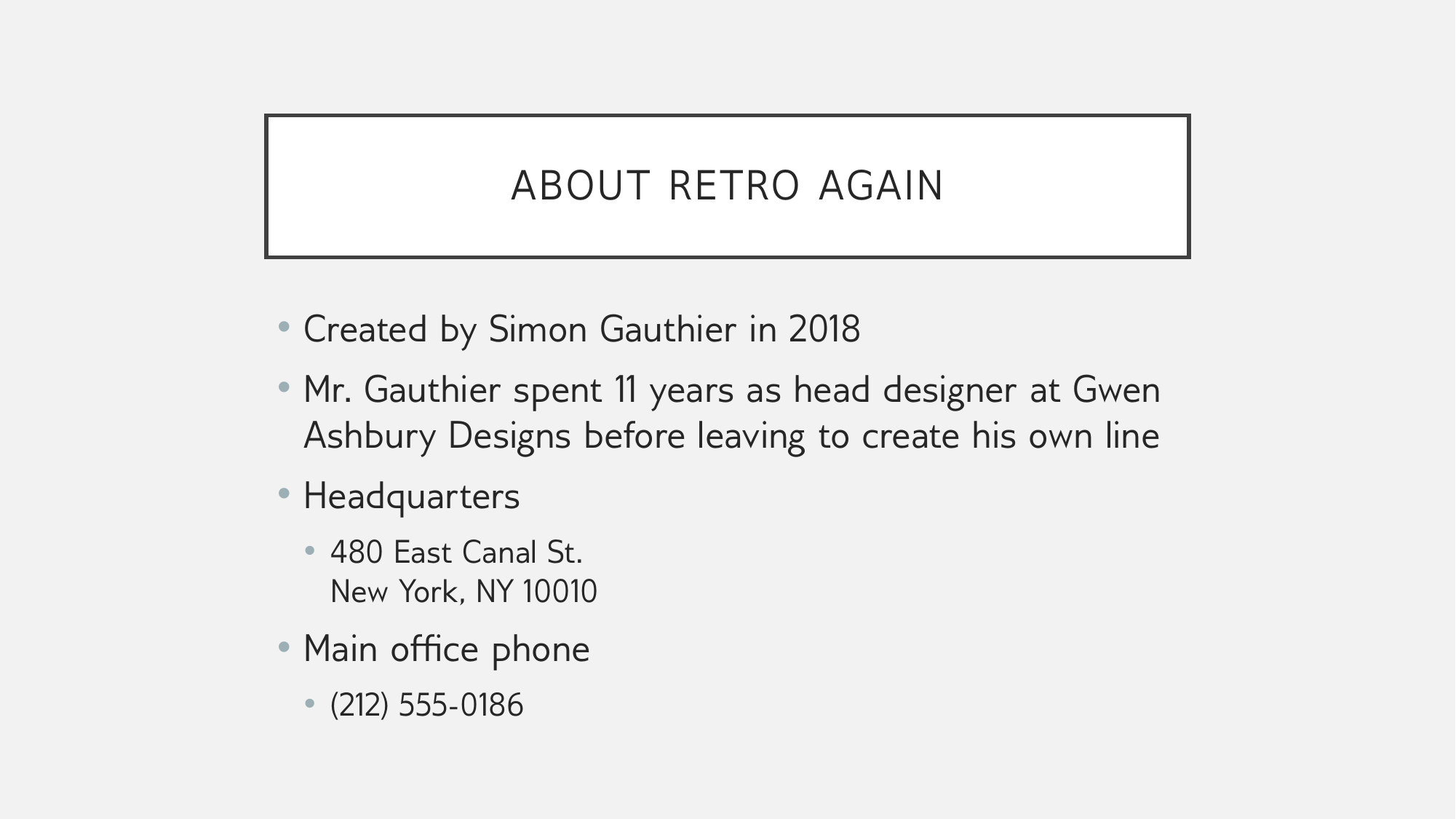

# ABOUT RETRO AGAIN
Created by Simon Gauthier in 2018
Mr. Gauthier spent 11 years as head designer at Gwen Ashbury Designs before leaving to create his own line
Headquarters
480 East Canal St.
New York, NY 10010
Main office phone
(212) 555-0186